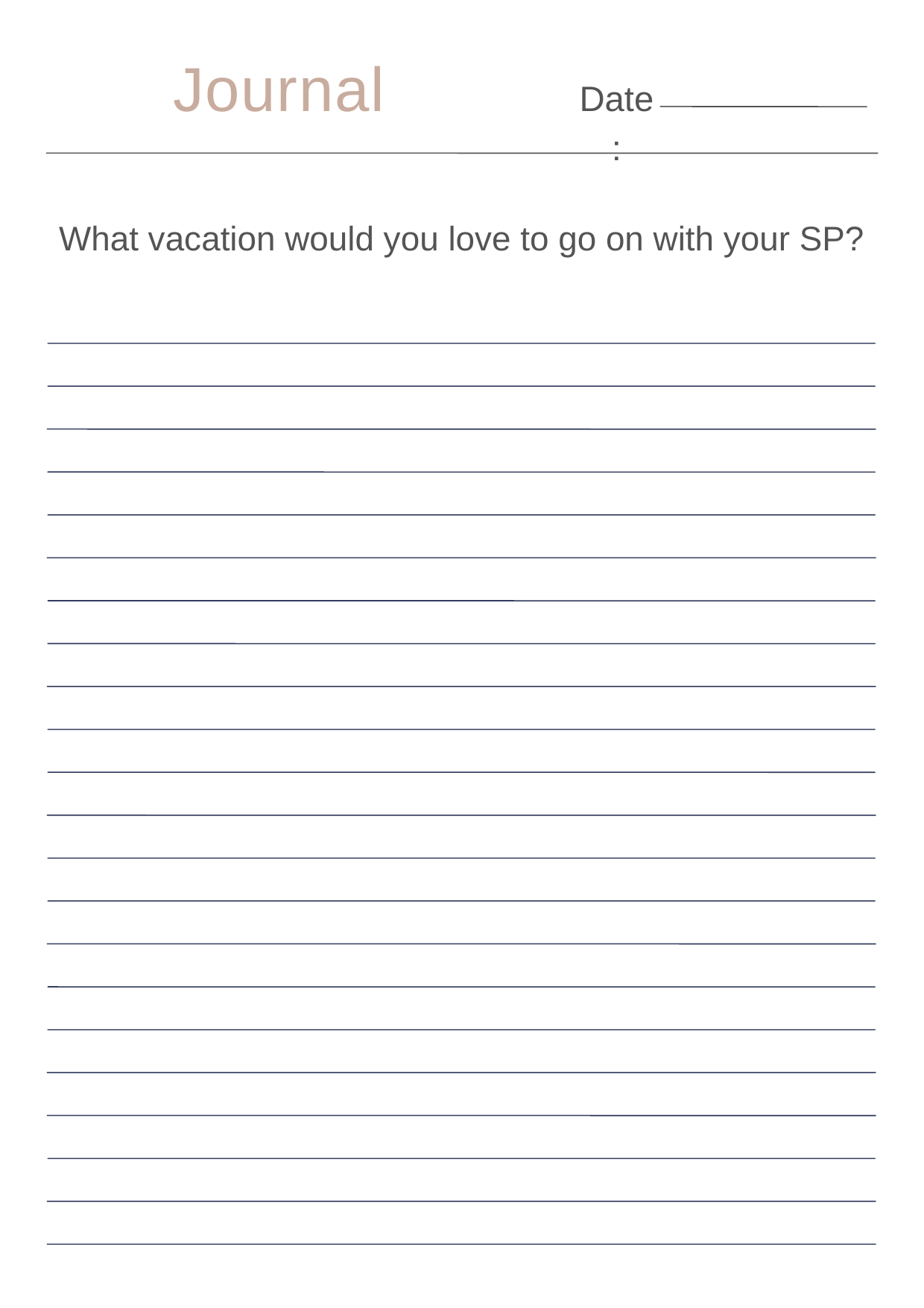

Journal
Date:

What vacation would you love to go on with your SP?